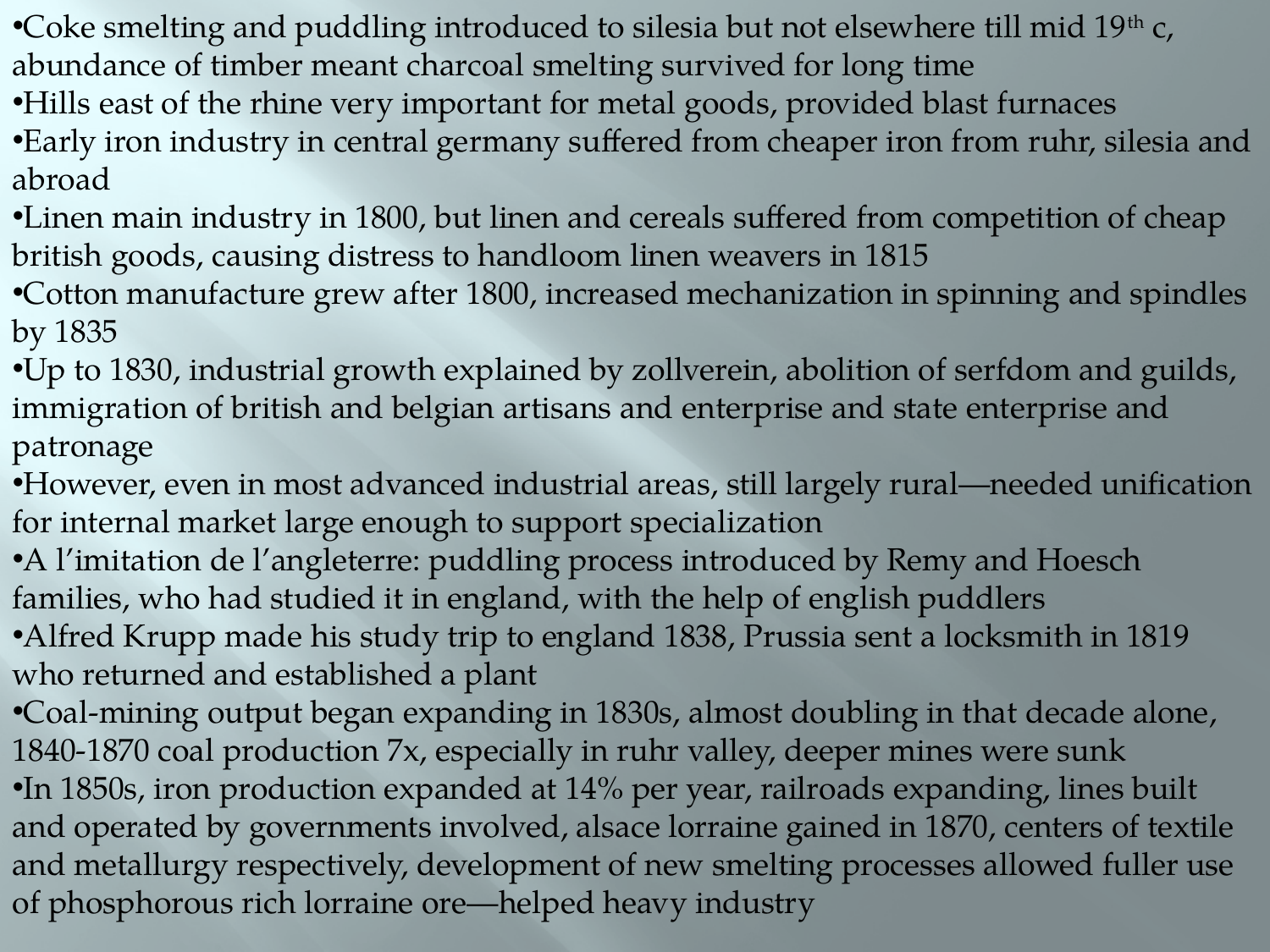

Coke smelting and puddling introduced to silesia but not elsewhere till mid 19th c, abundance of timber meant charcoal smelting survived for long time
Hills east of the rhine very important for metal goods, provided blast furnaces
Early iron industry in central germany suffered from cheaper iron from ruhr, silesia and abroad
Linen main industry in 1800, but linen and cereals suffered from competition of cheap british goods, causing distress to handloom linen weavers in 1815
Cotton manufacture grew after 1800, increased mechanization in spinning and spindles by 1835
Up to 1830, industrial growth explained by zollverein, abolition of serfdom and guilds, immigration of british and belgian artisans and enterprise and state enterprise and patronage
However, even in most advanced industrial areas, still largely rural—needed unification for internal market large enough to support specialization
A l’imitation de l’angleterre: puddling process introduced by Remy and Hoesch families, who had studied it in england, with the help of english puddlers
Alfred Krupp made his study trip to england 1838, Prussia sent a locksmith in 1819 who returned and established a plant
Coal-mining output began expanding in 1830s, almost doubling in that decade alone, 1840-1870 coal production 7x, especially in ruhr valley, deeper mines were sunk
In 1850s, iron production expanded at 14% per year, railroads expanding, lines built and operated by governments involved, alsace lorraine gained in 1870, centers of textile and metallurgy respectively, development of new smelting processes allowed fuller use of phosphorous rich lorraine ore—helped heavy industry